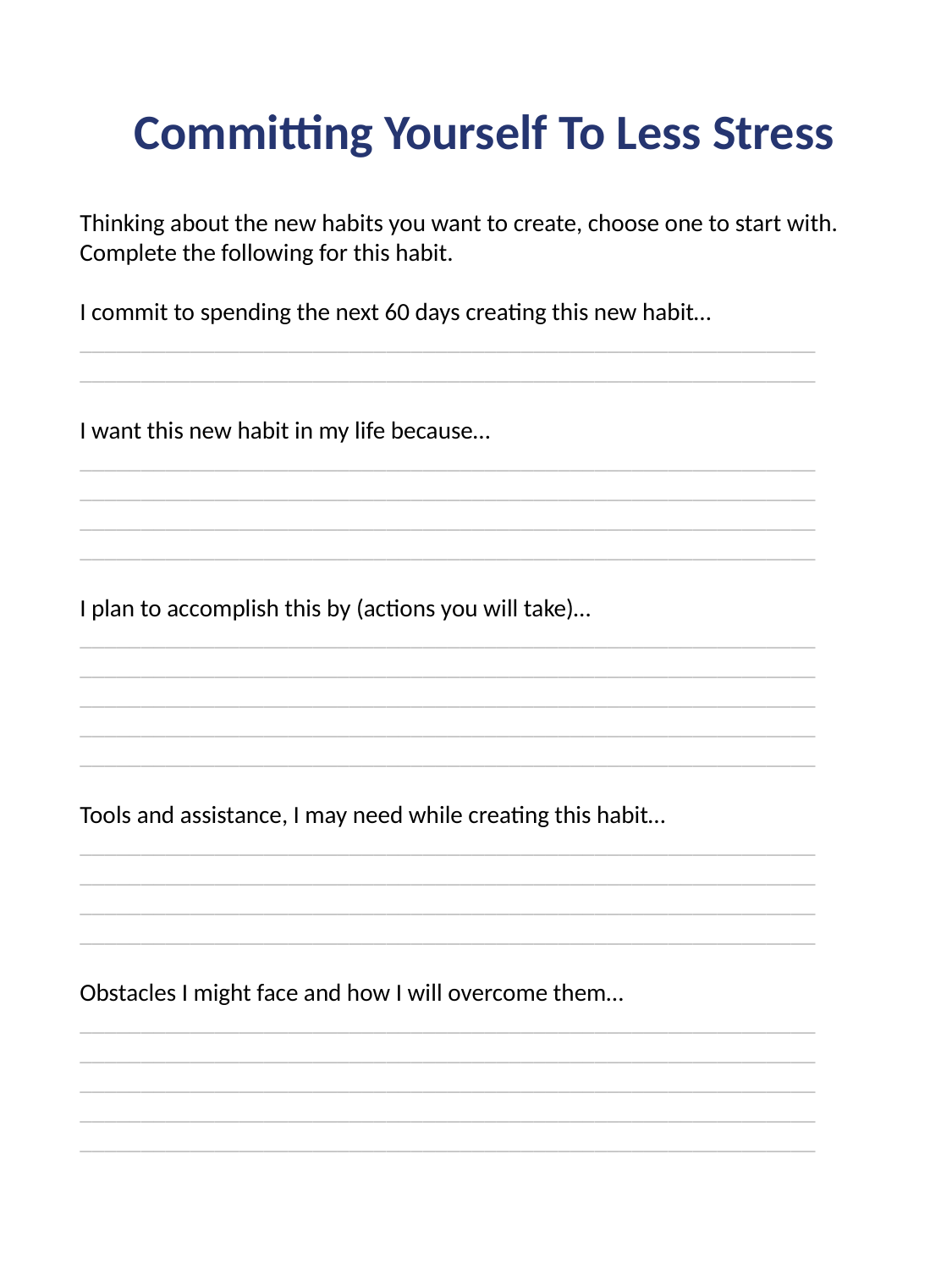

Committing Yourself To Less Stress
Thinking about the new habits you want to create, choose one to start with. Complete the following for this habit.

I commit to spending the next 60 days creating this new habit…
____________________________________________________________
____________________________________________________________

I want this new habit in my life because…
____________________________________________________________
____________________________________________________________
____________________________________________________________
____________________________________________________________

I plan to accomplish this by (actions you will take)…
____________________________________________________________
____________________________________________________________
____________________________________________________________
____________________________________________________________
____________________________________________________________

Tools and assistance, I may need while creating this habit…
____________________________________________________________
____________________________________________________________
____________________________________________________________
____________________________________________________________

Obstacles I might face and how I will overcome them…
____________________________________________________________
____________________________________________________________
____________________________________________________________
____________________________________________________________
____________________________________________________________